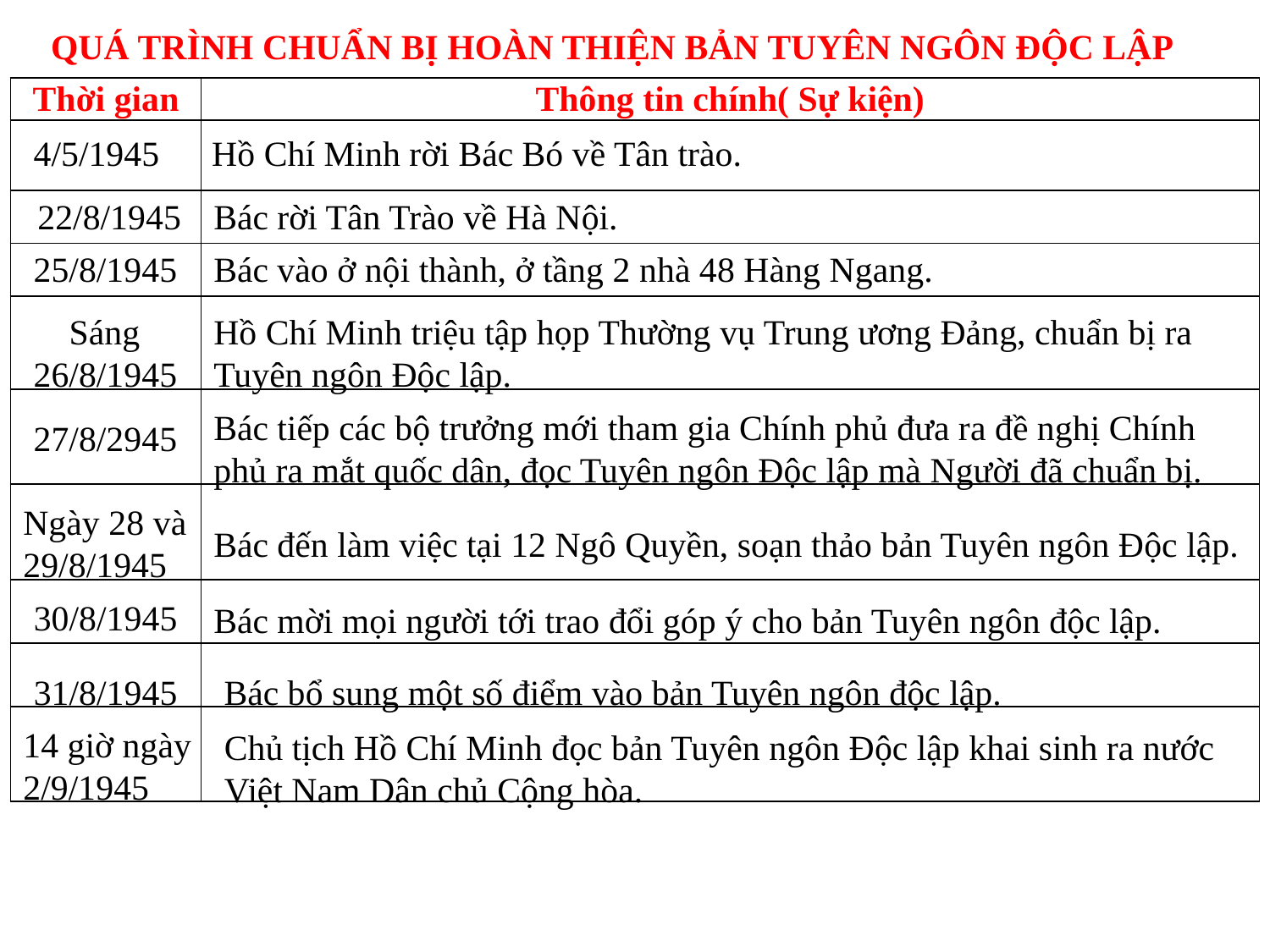

QUÁ TRÌNH CHUẨN BỊ HOÀN THIỆN BẢN TUYÊN NGÔN ĐỘC LẬP
| Thời gian | Thông tin chính( Sự kiện) |
| --- | --- |
|  |  |
|  |  |
|  |  |
|  |  |
|  |  |
|  |  |
|  |  |
|  |  |
|  |  |
4/5/1945
 Hồ Chí Minh rời Bác Bó về Tân trào.
22/8/1945
Bác rời Tân Trào về Hà Nội.
25/8/1945
Bác vào ở nội thành, ở tầng 2 nhà 48 Hàng Ngang.
    Sáng 26/8/1945
Hồ Chí Minh triệu tập họp Thường vụ Trung ương Đảng, chuẩn bị ra Tuyên ngôn Độc lập.
Bác tiếp các bộ trưởng mới tham gia Chính phủ đưa ra đề nghị Chính phủ ra mắt quốc dân, đọc Tuyên ngôn Độc lập mà Người đã chuẩn bị.
27/8/2945
Ngày 28 và 29/8/1945
Bác đến làm việc tại 12 Ngô Quyền, soạn thảo bản Tuyên ngôn Độc lập.
30/8/1945
Bác mời mọi người tới trao đổi góp ý cho bản Tuyên ngôn độc lập.
31/8/1945
Bác bổ sung một số điểm vào bản Tuyên ngôn độc lập.
14 giờ ngày 2/9/1945
Chủ tịch Hồ Chí Minh đọc bản Tuyên ngôn Độc lập khai sinh ra nước Việt Nam Dân chủ Cộng hòa.